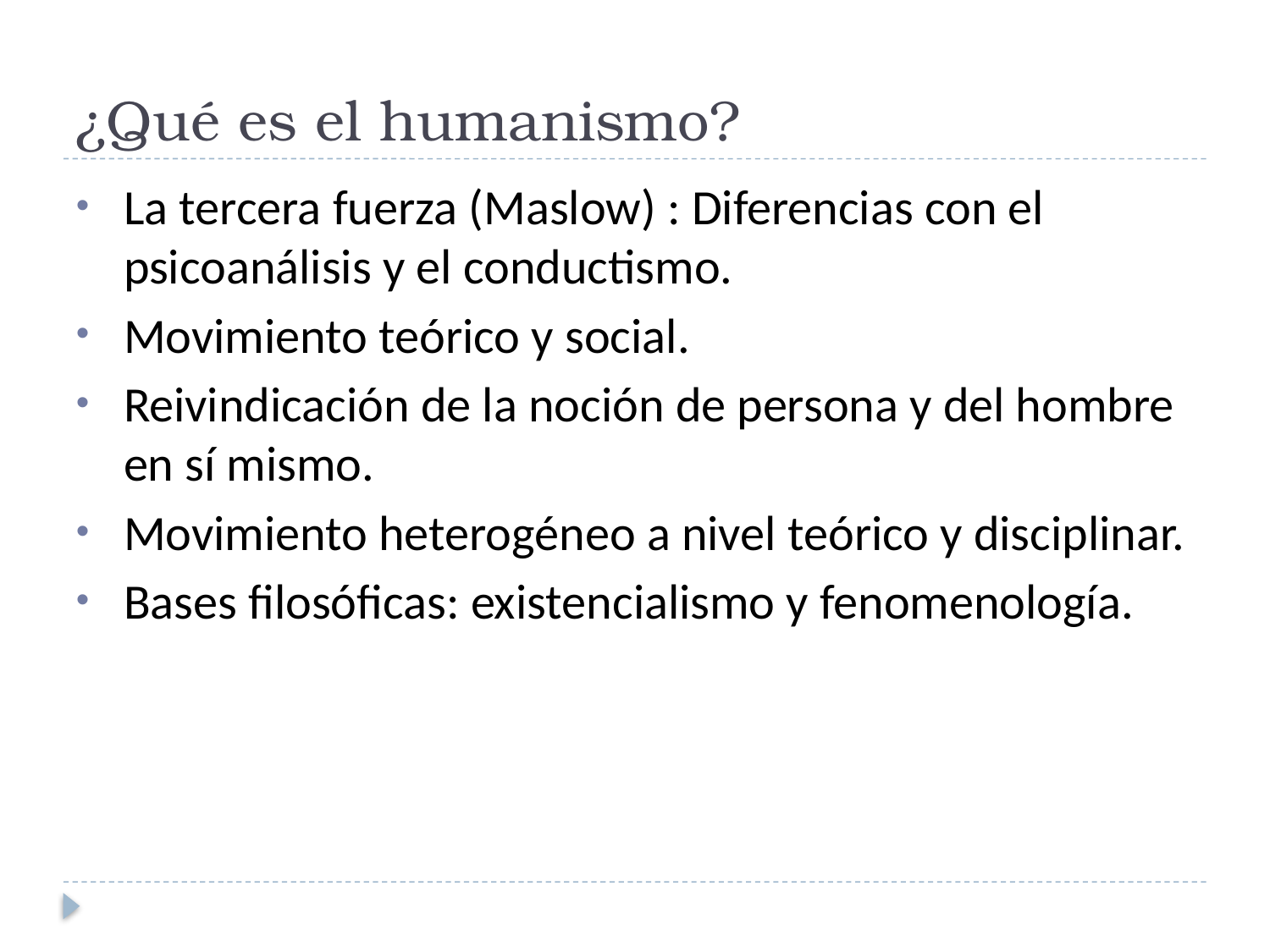

# ¿Qué es el humanismo?
La tercera fuerza (Maslow) : Diferencias con el psicoanálisis y el conductismo.
Movimiento teórico y social.
Reivindicación de la noción de persona y del hombre en sí mismo.
Movimiento heterogéneo a nivel teórico y disciplinar.
Bases filosóficas: existencialismo y fenomenología.